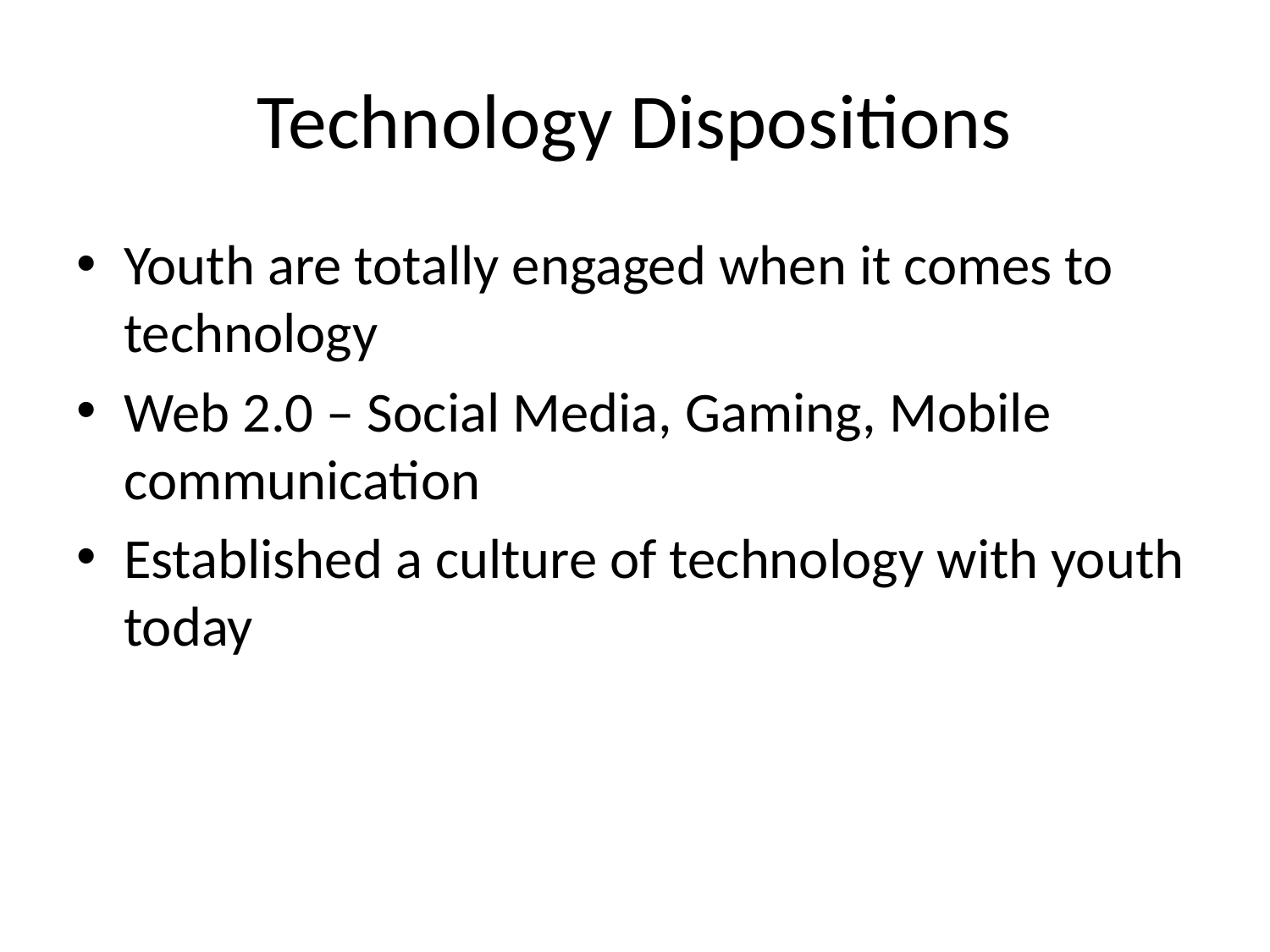

# Technology Dispositions
Youth are totally engaged when it comes to technology
Web 2.0 – Social Media, Gaming, Mobile communication
Established a culture of technology with youth today